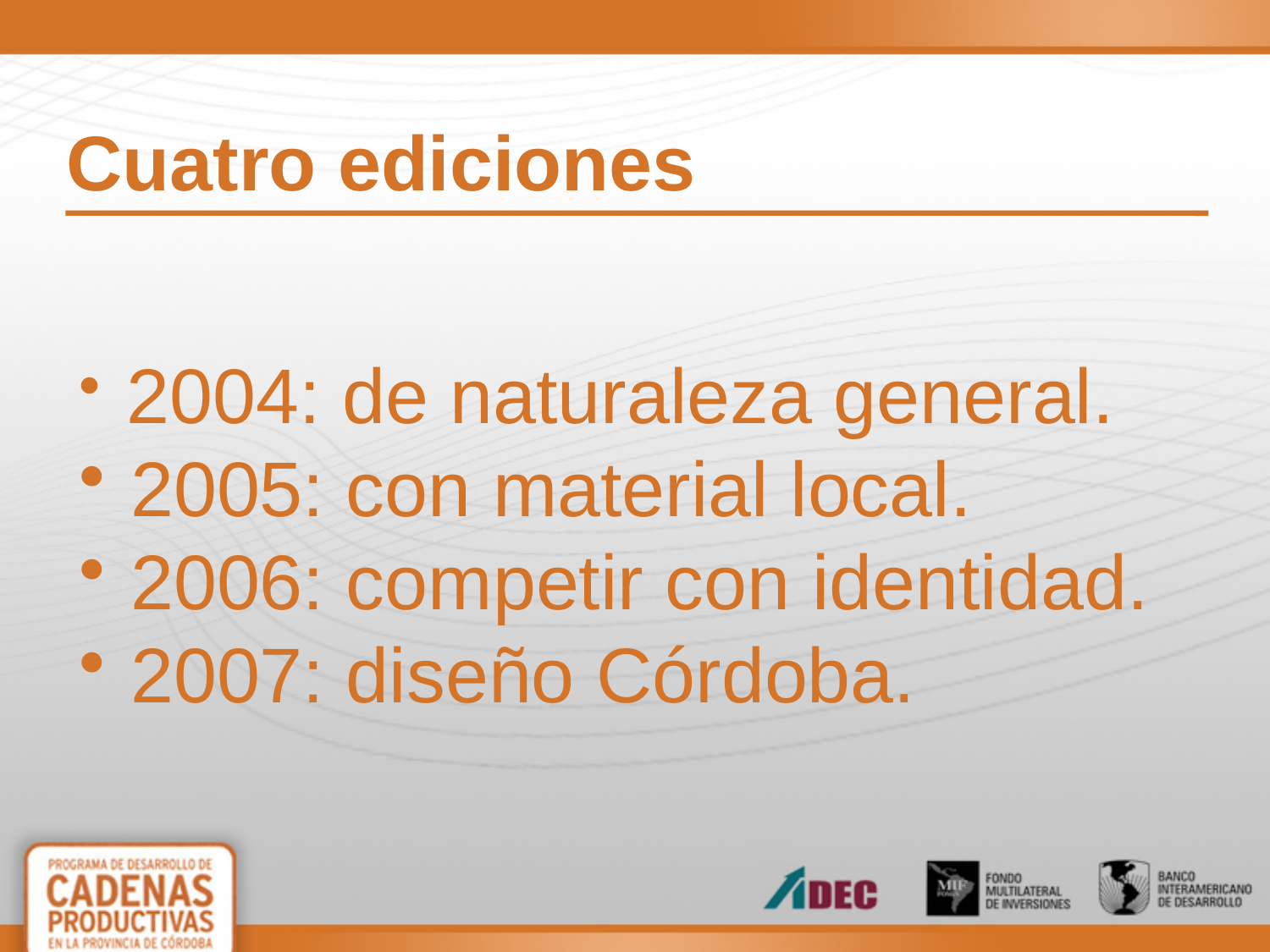

# Cuatro ediciones

 2004: de naturaleza general.
 2005: con material local.
 2006: competir con identidad.
 2007: diseño Córdoba.